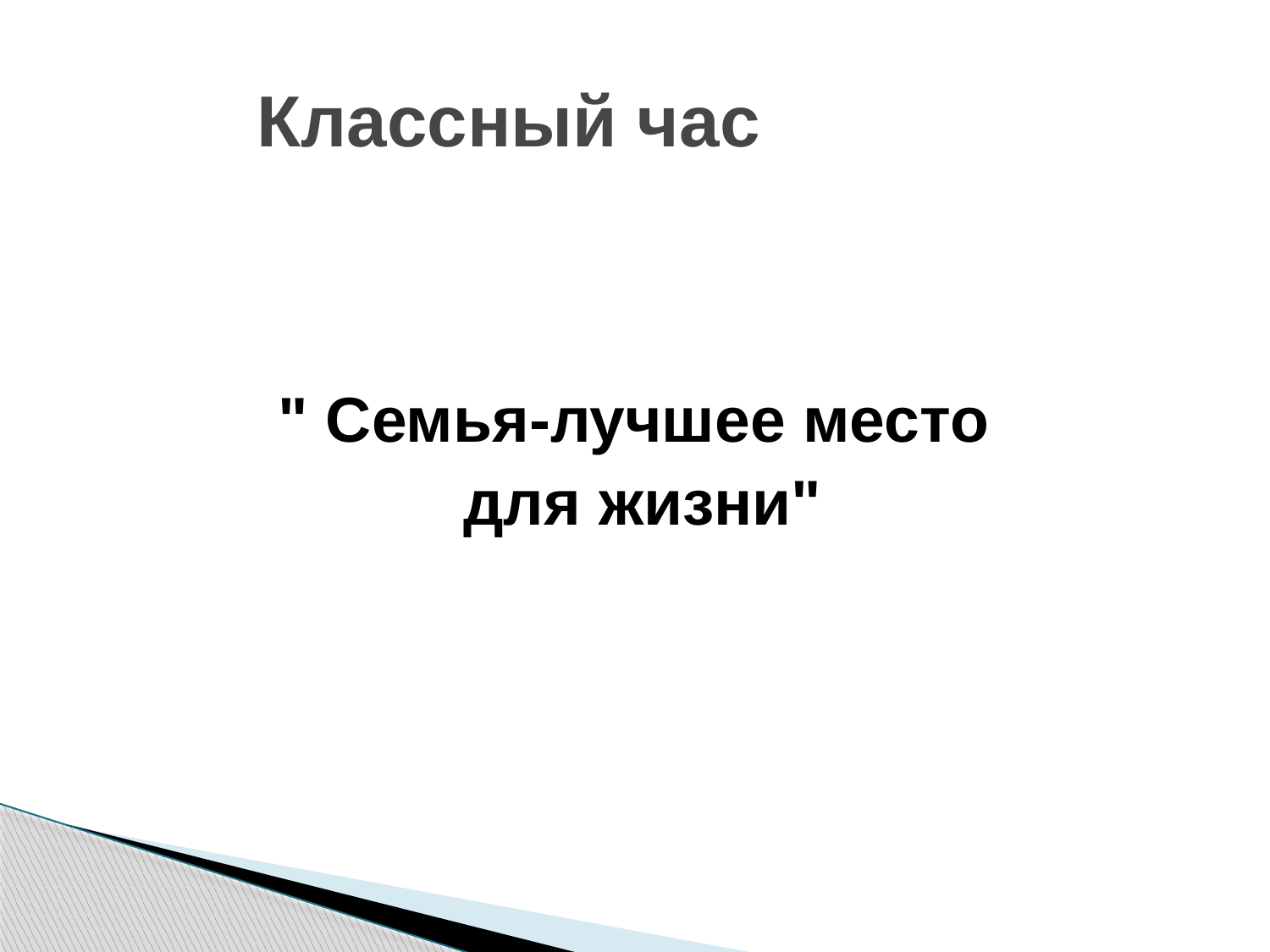

# Классный час

" Семья-лучшее место
для жизни"